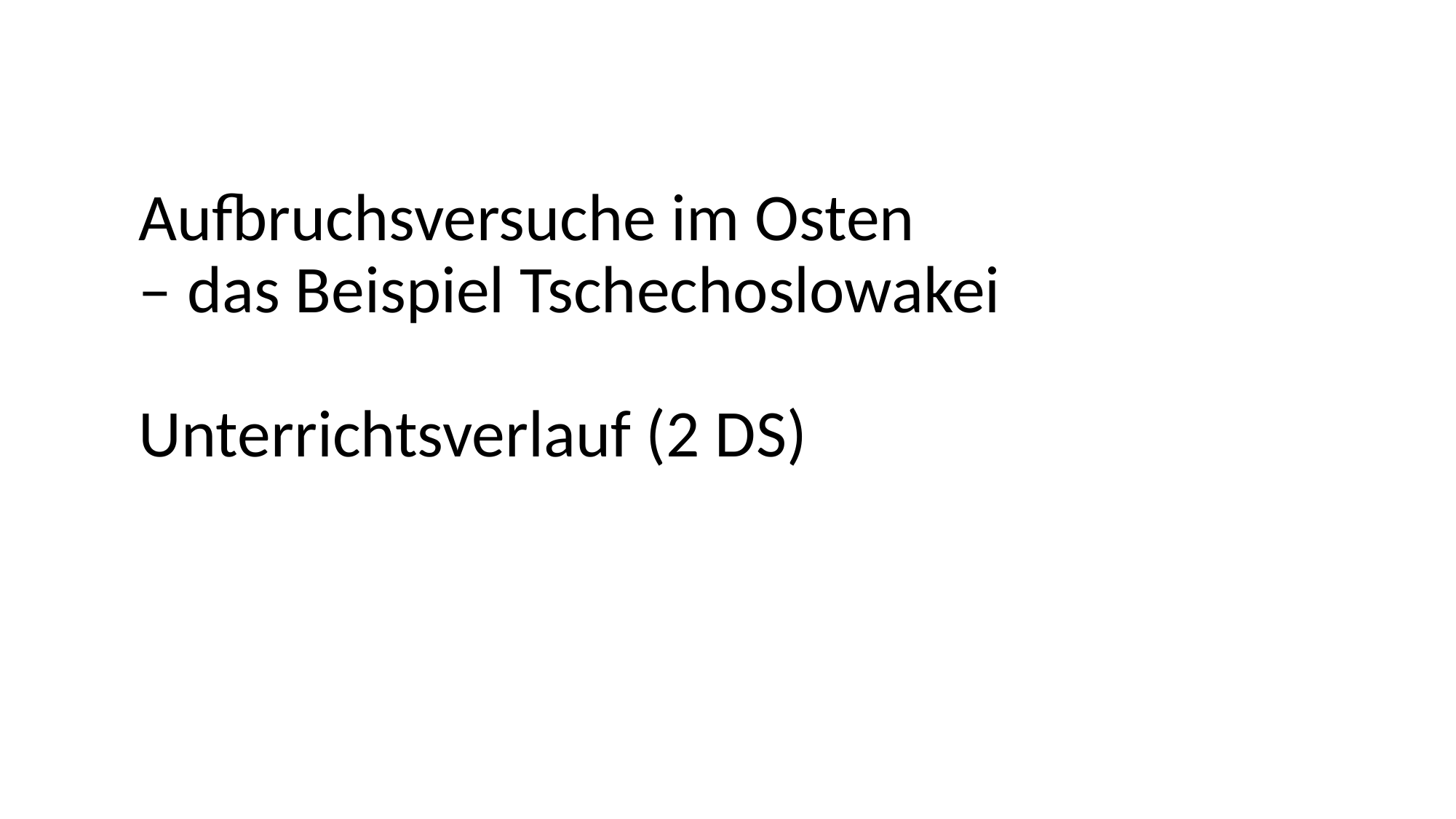

# Aufbruchsversuche im Osten – das Beispiel Tschechoslowakei Unterrichtsverlauf (2 DS)